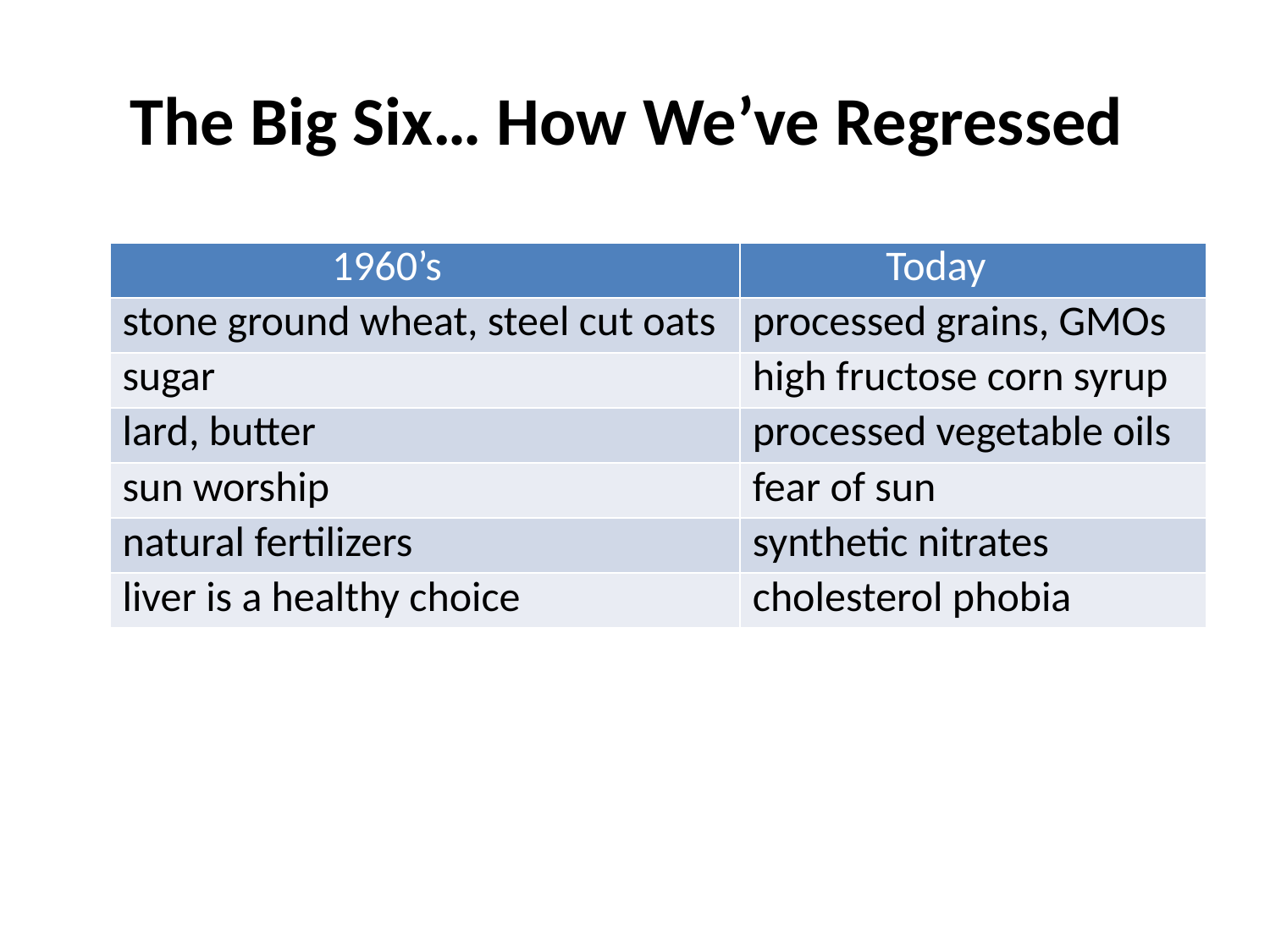

# The Big Six… How We’ve Regressed
| 1960’s | Today |
| --- | --- |
| stone ground wheat, steel cut oats | processed grains, GMOs |
| sugar | high fructose corn syrup |
| lard, butter | processed vegetable oils |
| sun worship | fear of sun |
| natural fertilizers | synthetic nitrates |
| liver is a healthy choice | cholesterol phobia |